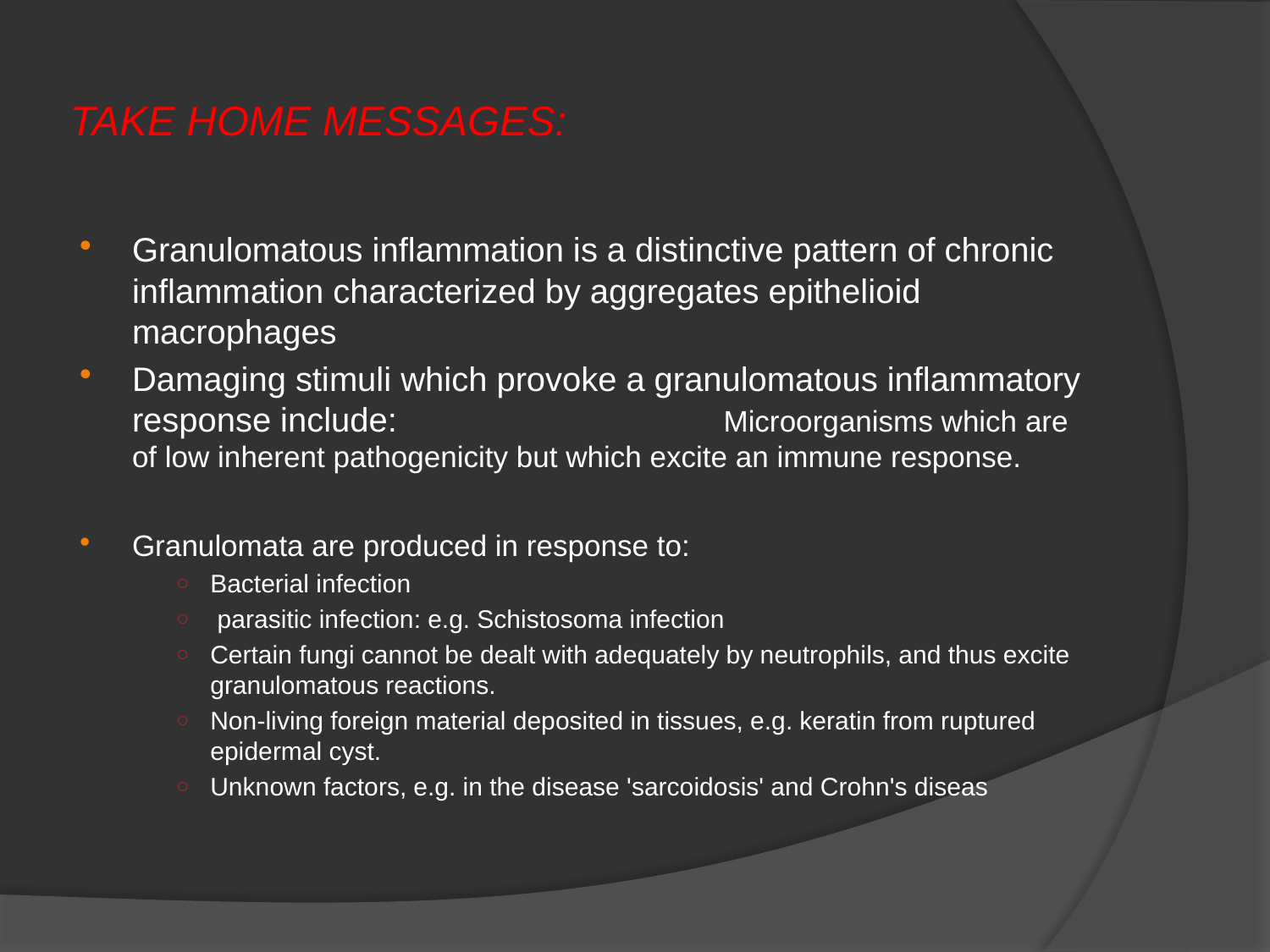

# TAKE HOME MESSAGES:
Granulomatous inflammation is a distinctive pattern of chronic inflammation characterized by aggregates epithelioid macrophages
Damaging stimuli which provoke a granulomatous inflammatory response include:                                   Microorganisms which are of low inherent pathogenicity but which excite an immune response.

Granulomata are produced in response to:
Bacterial infection
 parasitic infection: e.g. Schistosoma infection
Certain fungi cannot be dealt with adequately by neutrophils, and thus excite granulomatous reactions.
Non-living foreign material deposited in tissues, e.g. keratin from ruptured epidermal cyst.
Unknown factors, e.g. in the disease 'sarcoidosis' and Crohn's diseas